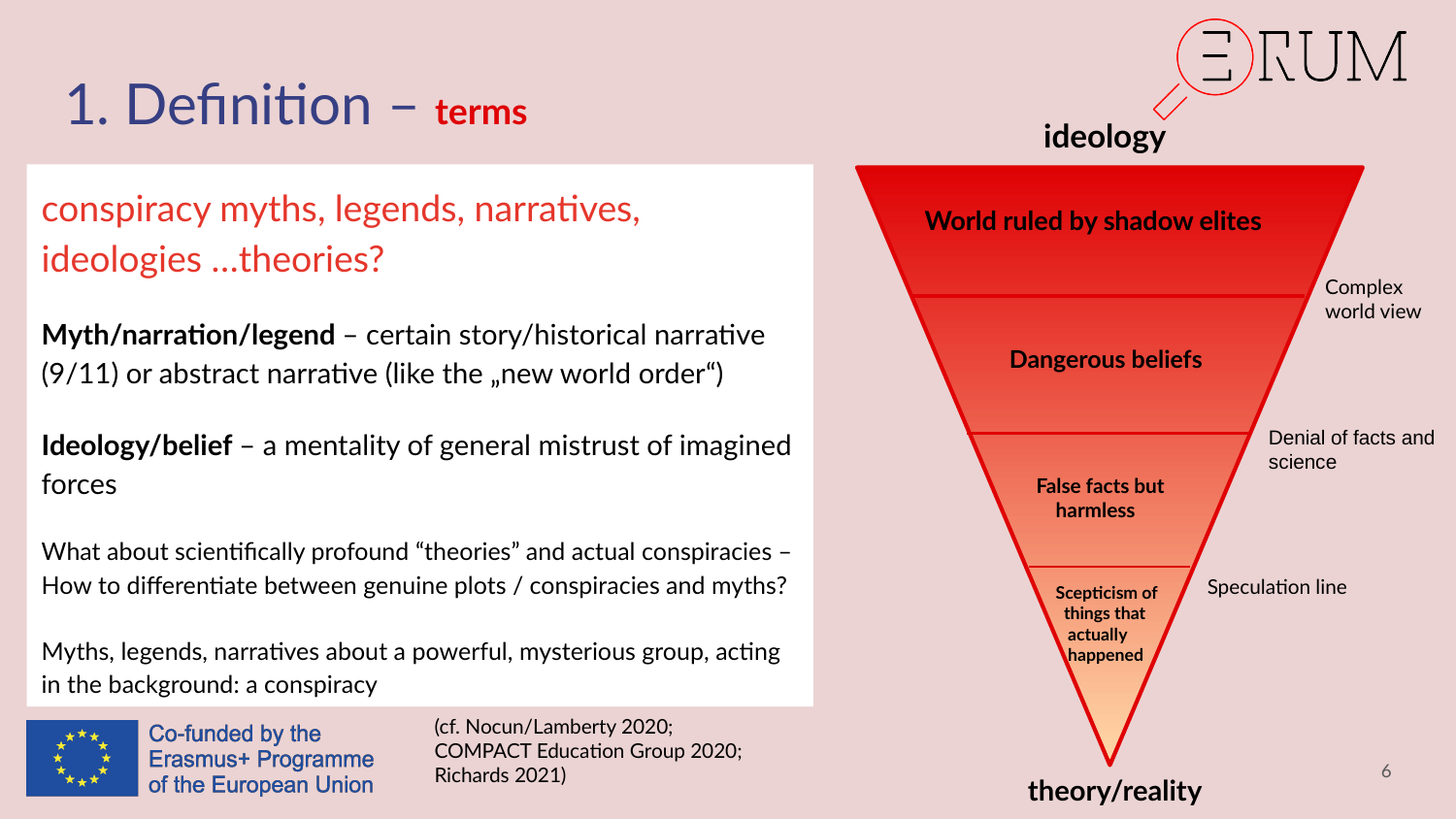

# 1. Definition – terms
ideology
conspiracy myths, legends, narratives, ideologies …theories?
Myth/narration/legend – certain story/historical narrative (9/11) or abstract narrative (like the „new world order“)
Ideology/belief – a mentality of general mistrust of imagined forces
What about scientifically profound “theories” and actual conspiracies –How to differentiate between genuine plots / conspiracies and myths?
Myths, legends, narratives about a powerful, mysterious group, acting in the background: a conspiracy

World ruled by shadow elites
Complex world view
Dangerous beliefs
Denial of facts and science
False facts but
    harmless
Speculation line
Scepticism of
  things that
   actually
   happened
(cf. Nocun/Lamberty 2020;
COMPACT Education Group 2020;
Richards 2021)
6
theory/reality